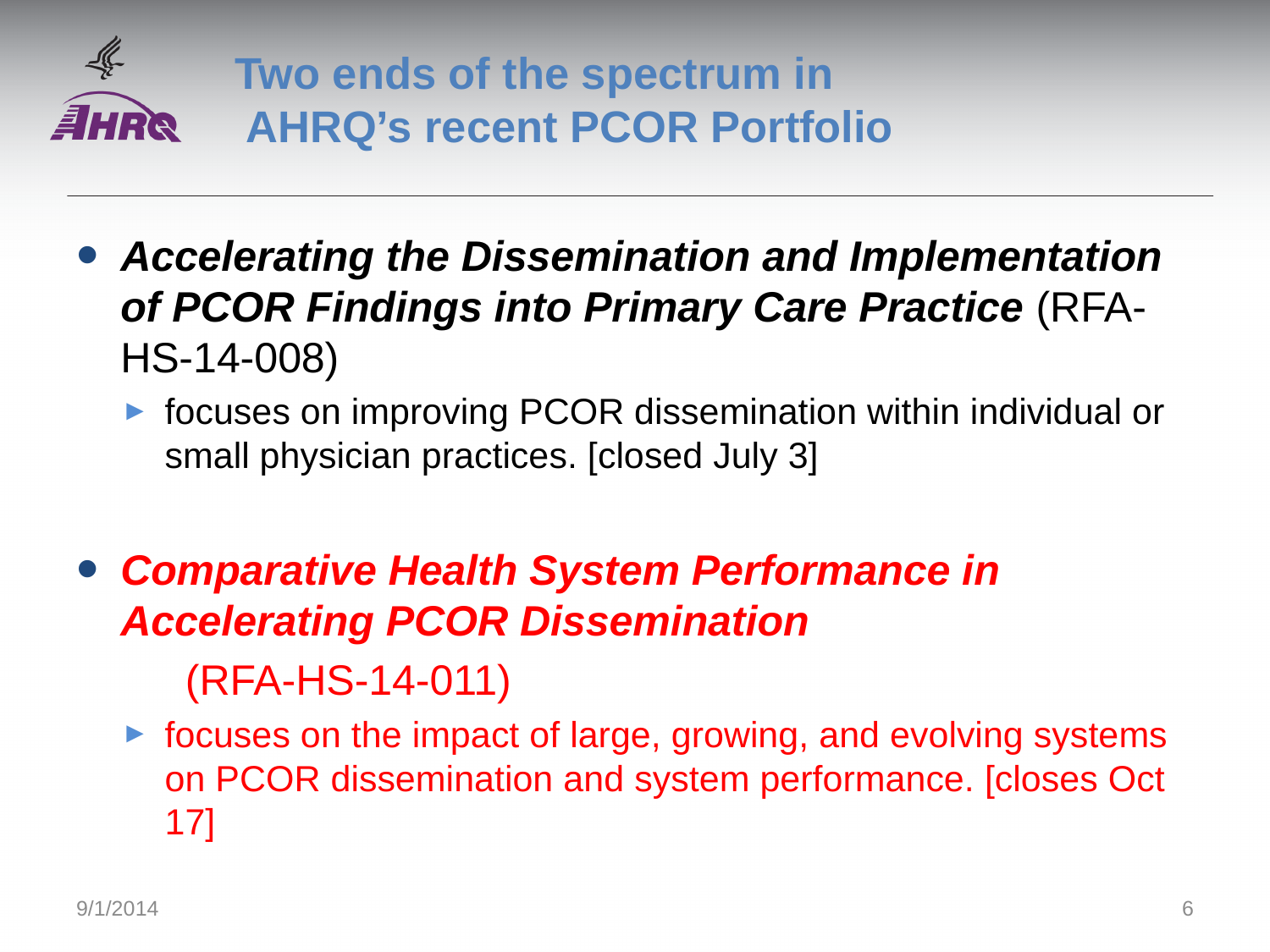

# Two ends of the spectrum in AHRQ’s recent PCOR Portfolio
Accelerating the Dissemination and Implementation of PCOR Findings into Primary Care Practice (RFA-HS-14-008)
focuses on improving PCOR dissemination within individual or small physician practices. [closed July 3]

Comparative Health System Performance in Accelerating PCOR Dissemination
	(RFA-HS-14-011)
focuses on the impact of large, growing, and evolving systems on PCOR dissemination and system performance. [closes Oct 17]

9/1/2014
6